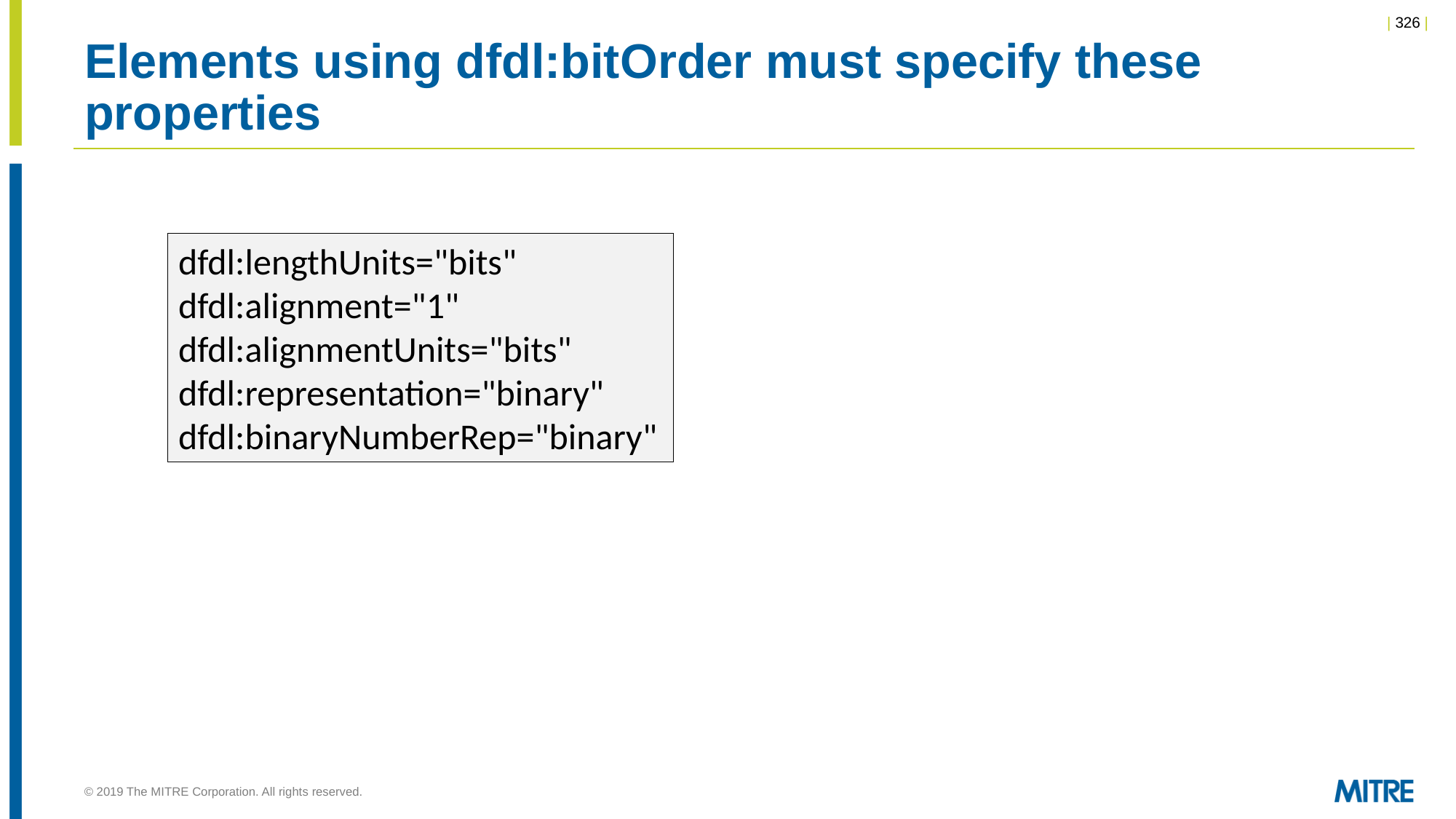

# Elements using dfdl:bitOrder must specify these properties
dfdl:lengthUnits="bits"
dfdl:alignment="1"
dfdl:alignmentUnits="bits"
dfdl:representation="binary"
dfdl:binaryNumberRep="binary"
© 2019 The MITRE Corporation. All rights reserved.